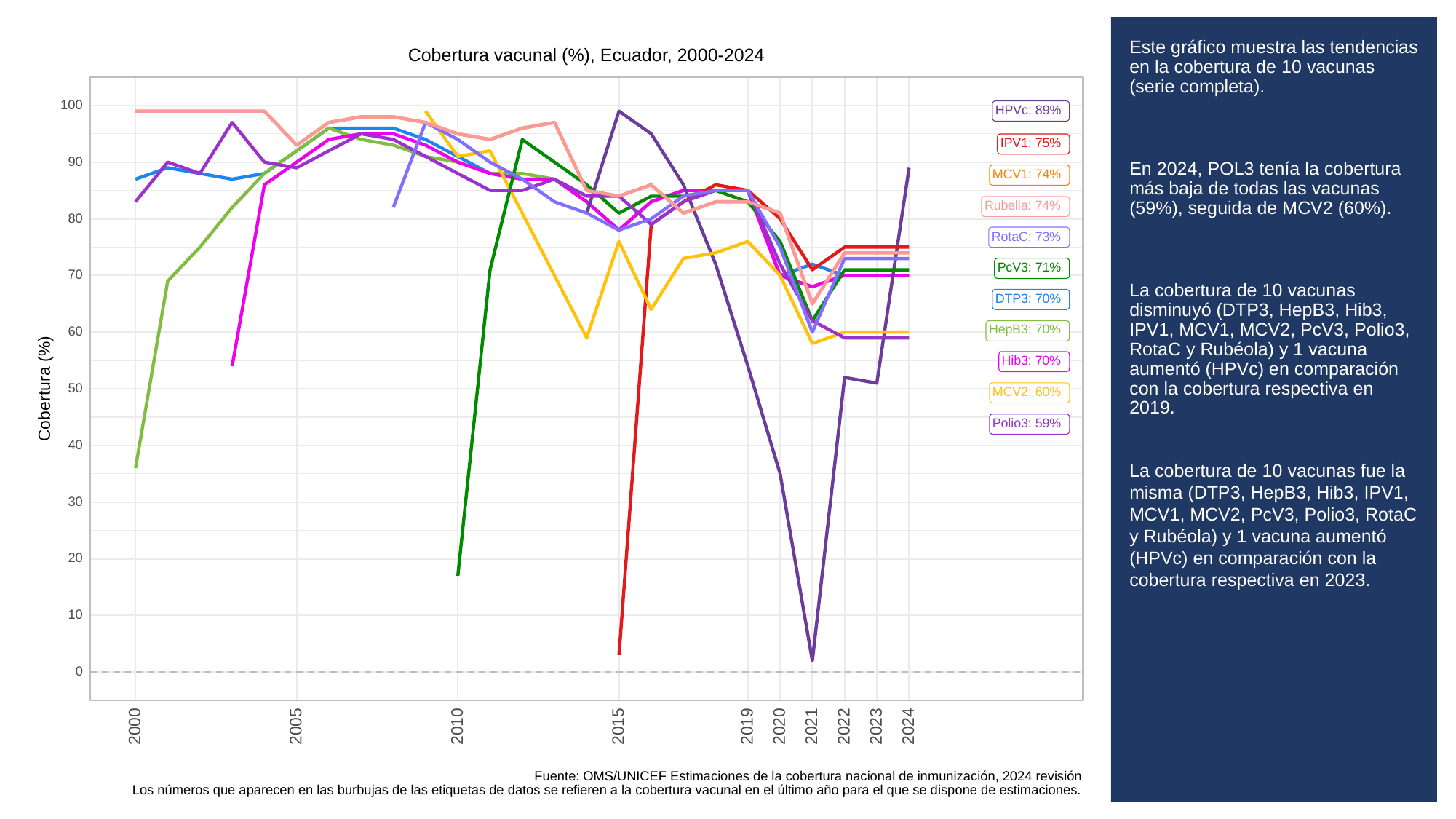

# Este gráfico muestra las tendencias en la cobertura de 10 vacunas (serie completa).

En 2024, POL3 tenía la cobertura más baja de todas las vacunas (59%), seguida de MCV2 (60%).

La cobertura de 10 vacunas disminuyó (DTP3, HepB3, Hib3, IPV1, MCV1, MCV2, PcV3, Polio3, RotaC y Rubéola) y 1 vacuna aumentó (HPVc) en comparación con la cobertura respectiva en 2019.

La cobertura de 10 vacunas fue la misma (DTP3, HepB3, Hib3, IPV1, MCV1, MCV2, PcV3, Polio3, RotaC y Rubéola) y 1 vacuna aumentó (HPVc) en comparación con la cobertura respectiva en 2023.

Cobertura vacunal (%), Ecuador, 2000-2024

100

HPVc: 89%

IPV1: 75%

90

MCV1: 74%

Rubella: 74%

80

RotaC: 73%

PcV3: 71%

70

DTP3: 70%

HepB3: 70%
60

Hib3: 70%

Cobertura (%)

50
MCV2: 60%

Polio3: 59%
40

30

20

10

0

2023
2000
2005
2010
2015
2019
2020
2021
2022
2024
Fuente: OMS/UNICEF Estimaciones de la cobertura nacional de inmunización, 2024 revisión
Los números que aparecen en las burbujas de las etiquetas de datos se refieren a la cobertura vacunal en el último año para el que se dispone de estimaciones.